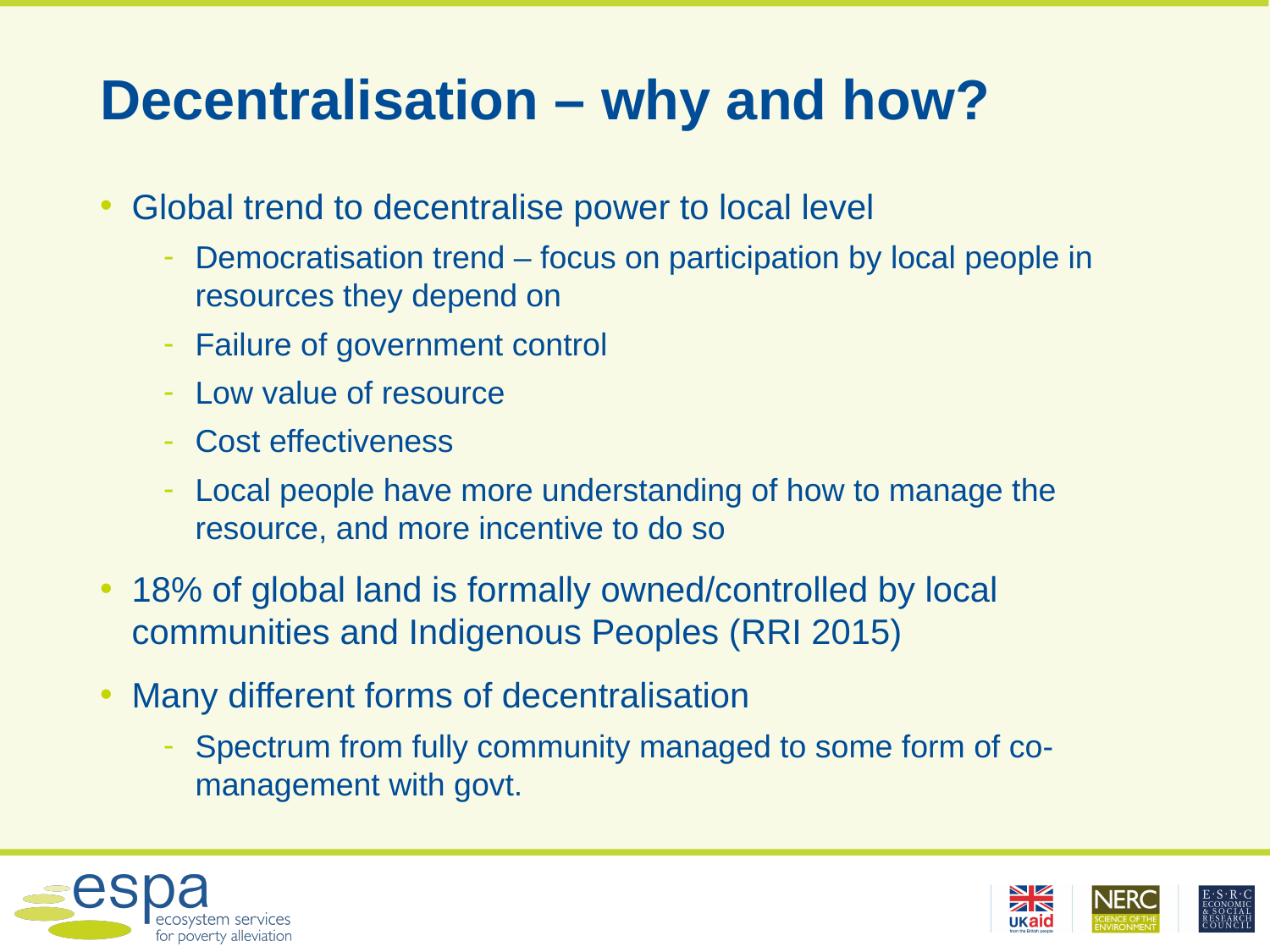

# Decentralisation – why and how?
Global trend to decentralise power to local level
Democratisation trend – focus on participation by local people in resources they depend on
Failure of government control
Low value of resource
Cost effectiveness
Local people have more understanding of how to manage the resource, and more incentive to do so
18% of global land is formally owned/controlled by local communities and Indigenous Peoples (RRI 2015)
Many different forms of decentralisation
Spectrum from fully community managed to some form of co-management with govt.